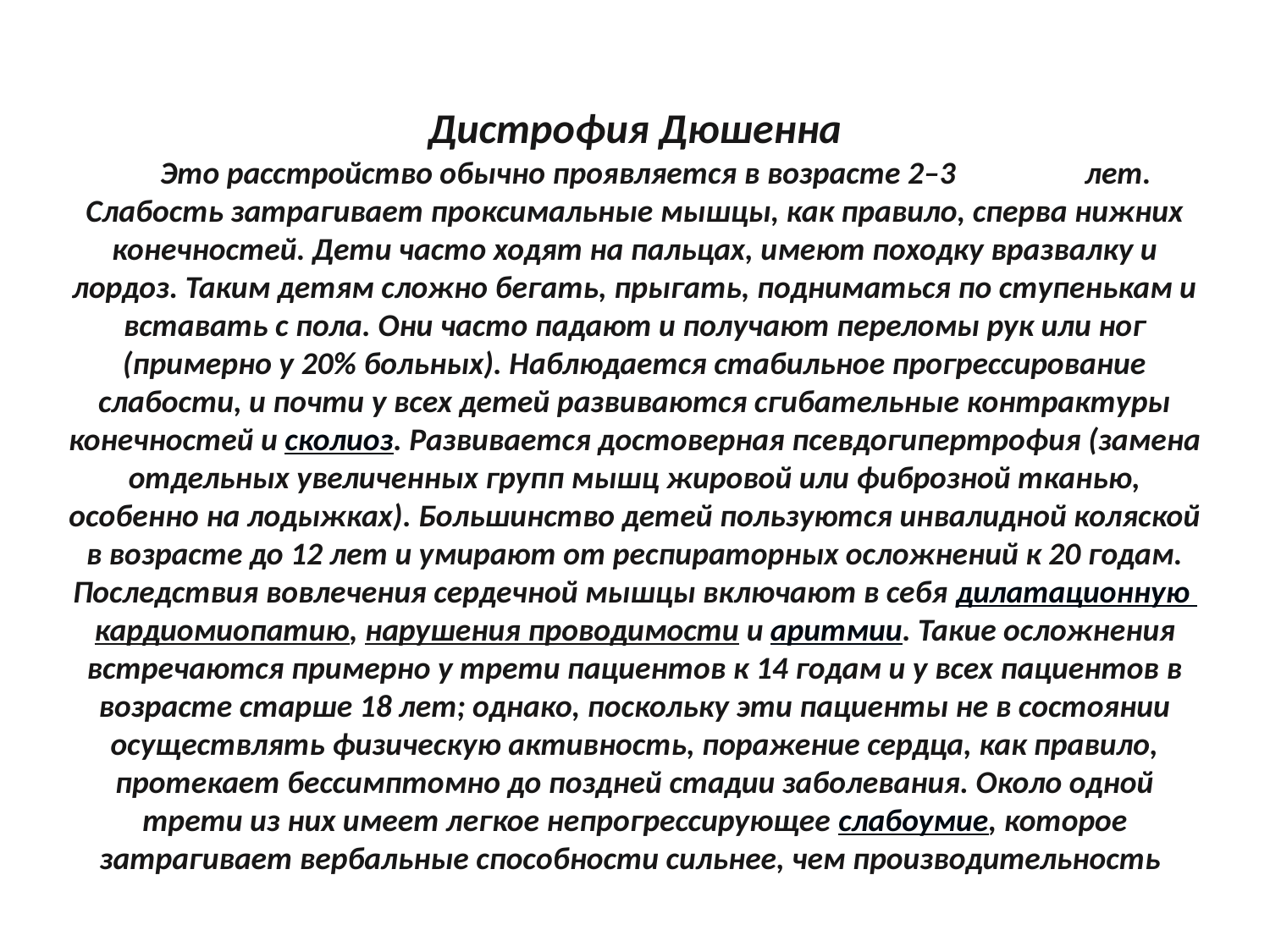

#
Дистрофия Дюшенна
      Это расстройство обычно проявляется в возрасте 2–3                  лет. Слабость затрагивает проксимальные мышцы, как правило, сперва нижних конечностей. Дети часто ходят на пальцах, имеют походку вразвалку и лордоз. Таким детям сложно бегать, прыгать, подниматься по ступенькам и вставать с пола. Они часто падают и получают переломы рук или ног (примерно у 20% больных). Наблюдается стабильное прогрессирование слабости, и почти у всех детей развиваются сгибательные контрактуры конечностей и сколиоз. Развивается достоверная псевдогипертрофия (замена отдельных увеличенных групп мышц жировой или фиброзной тканью, особенно на лодыжках). Большинство детей пользуются инвалидной коляской в возрасте до 12 лет и умирают от респираторных осложнений к 20 годам.
Последствия вовлечения сердечной мышцы включают в себя дилатационную кардиомиопатию, нарушения проводимости и аритмии. Такие осложнения встречаются примерно у трети пациентов к 14 годам и у всех пациентов в возрасте старше 18 лет; однако, поскольку эти пациенты не в состоянии осуществлять физическую активность, поражение сердца, как правило, протекает бессимптомно до поздней стадии заболевания. Около одной трети из них имеет легкое непрогрессирующее слабоумие, которое затрагивает вербальные способности сильнее, чем производительность.